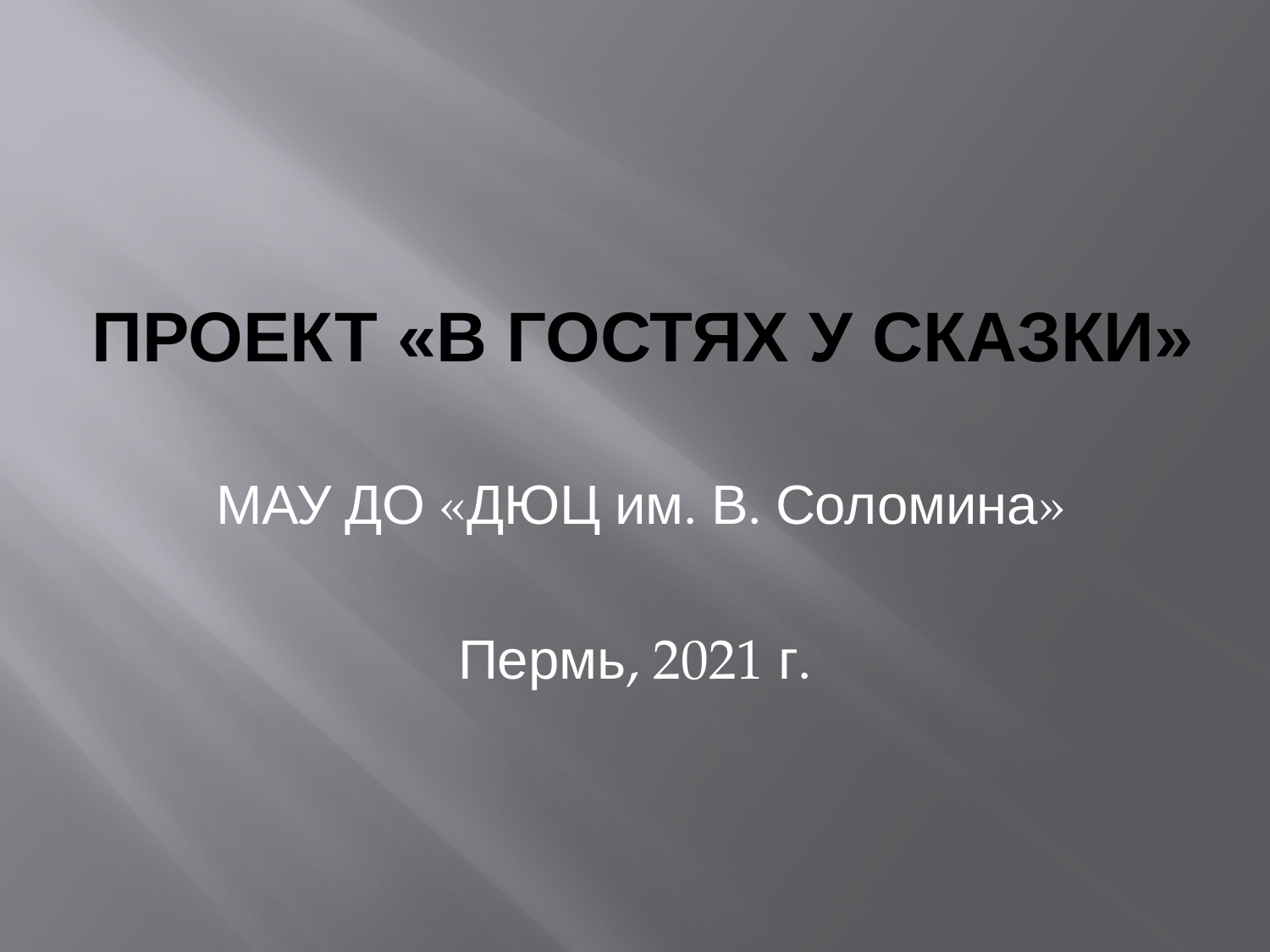

# Проект «В гостях у сказки»
 МАУ ДО «ДЮЦ им. В. Соломина»

Пермь, 2021 г.